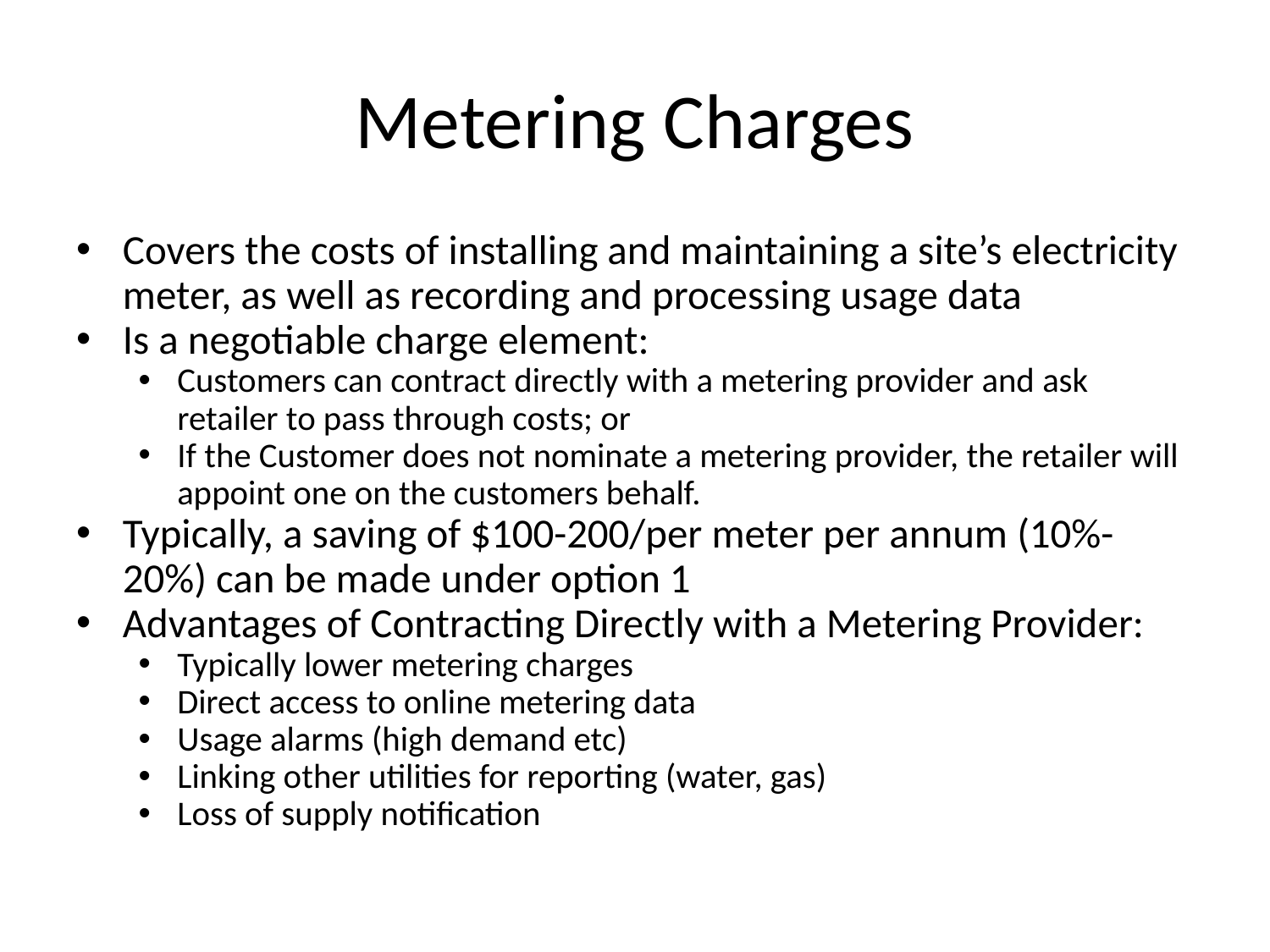

# Metering Charges
Covers the costs of installing and maintaining a site’s electricity meter, as well as recording and processing usage data
Is a negotiable charge element:
Customers can contract directly with a metering provider and ask retailer to pass through costs; or
If the Customer does not nominate a metering provider, the retailer will appoint one on the customers behalf.
Typically, a saving of $100-200/per meter per annum (10%-20%) can be made under option 1
Advantages of Contracting Directly with a Metering Provider:
Typically lower metering charges
Direct access to online metering data
Usage alarms (high demand etc)
Linking other utilities for reporting (water, gas)
Loss of supply notification